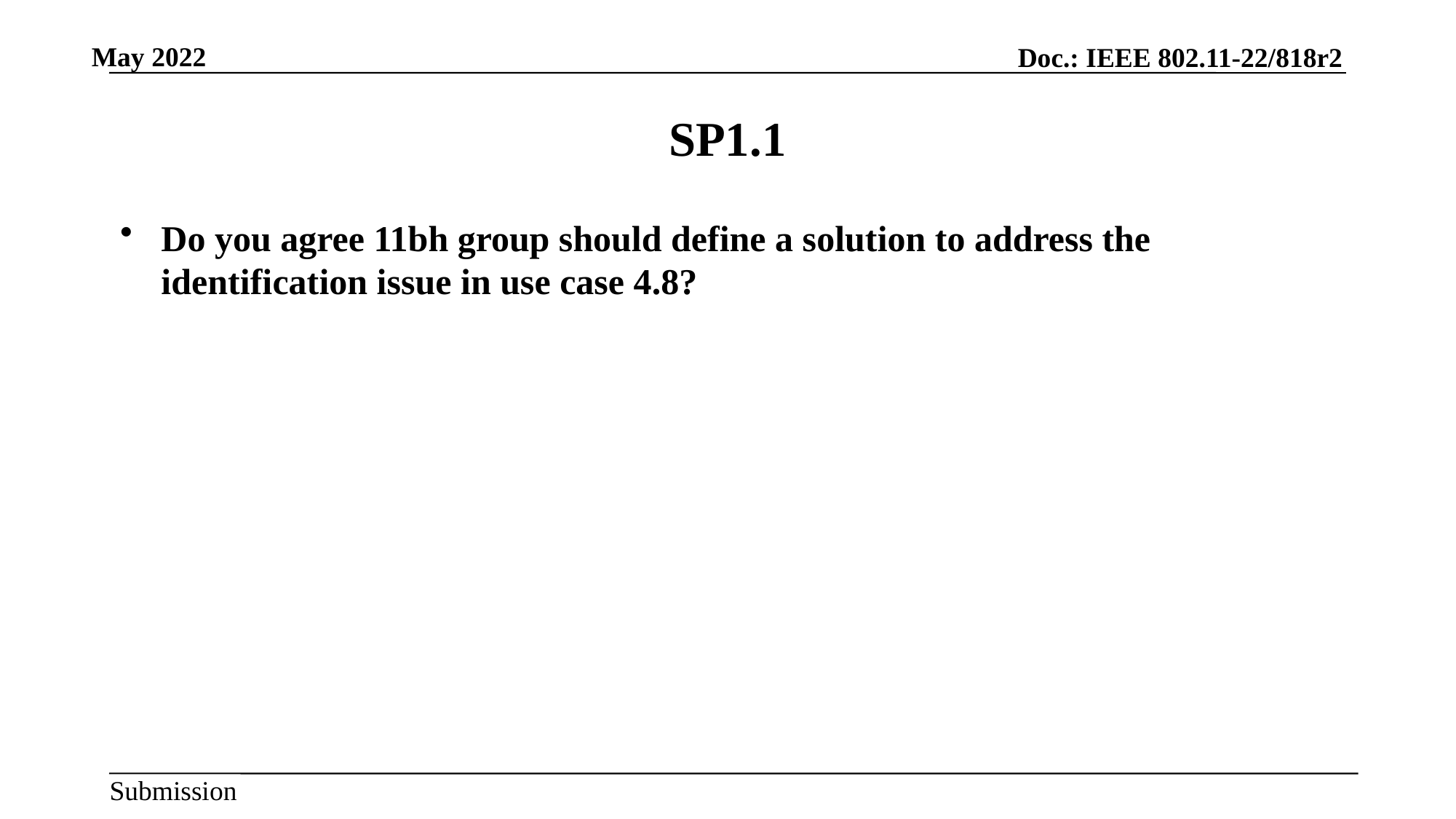

# SP1.1
Do you agree 11bh group should define a solution to address the identification issue in use case 4.8?